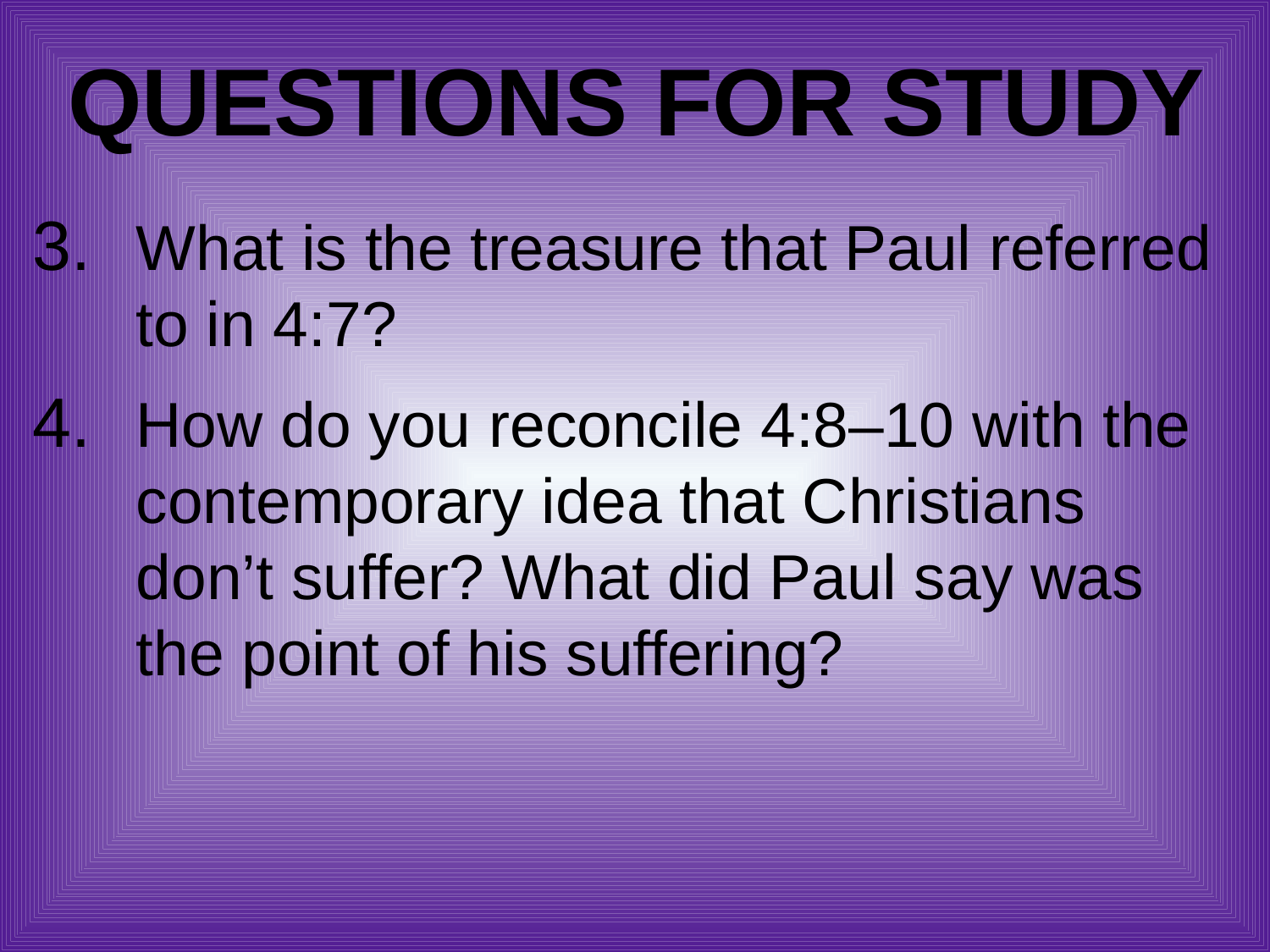

# Questions for Study
What is the treasure that Paul referred to in 4:7?
How do you reconcile 4:8–10 with the contemporary idea that Christians don’t suffer? What did Paul say was the point of his suffering?